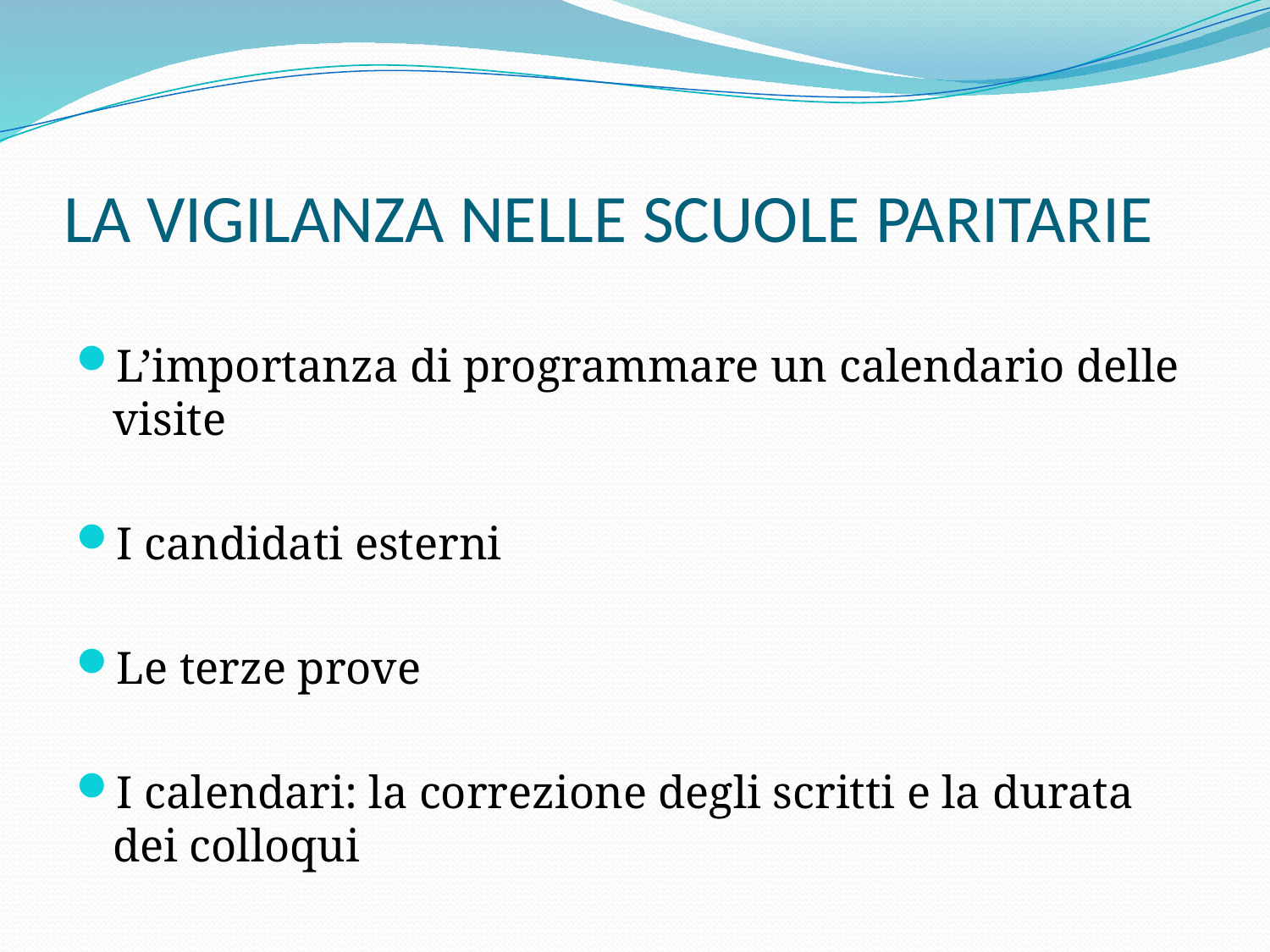

# LA VIGILANZA NELLE SCUOLE PARITARIE

L’importanza di programmare un calendario delle visite

I candidati esterni

Le terze prove

I calendari: la correzione degli scritti e la durata dei colloqui